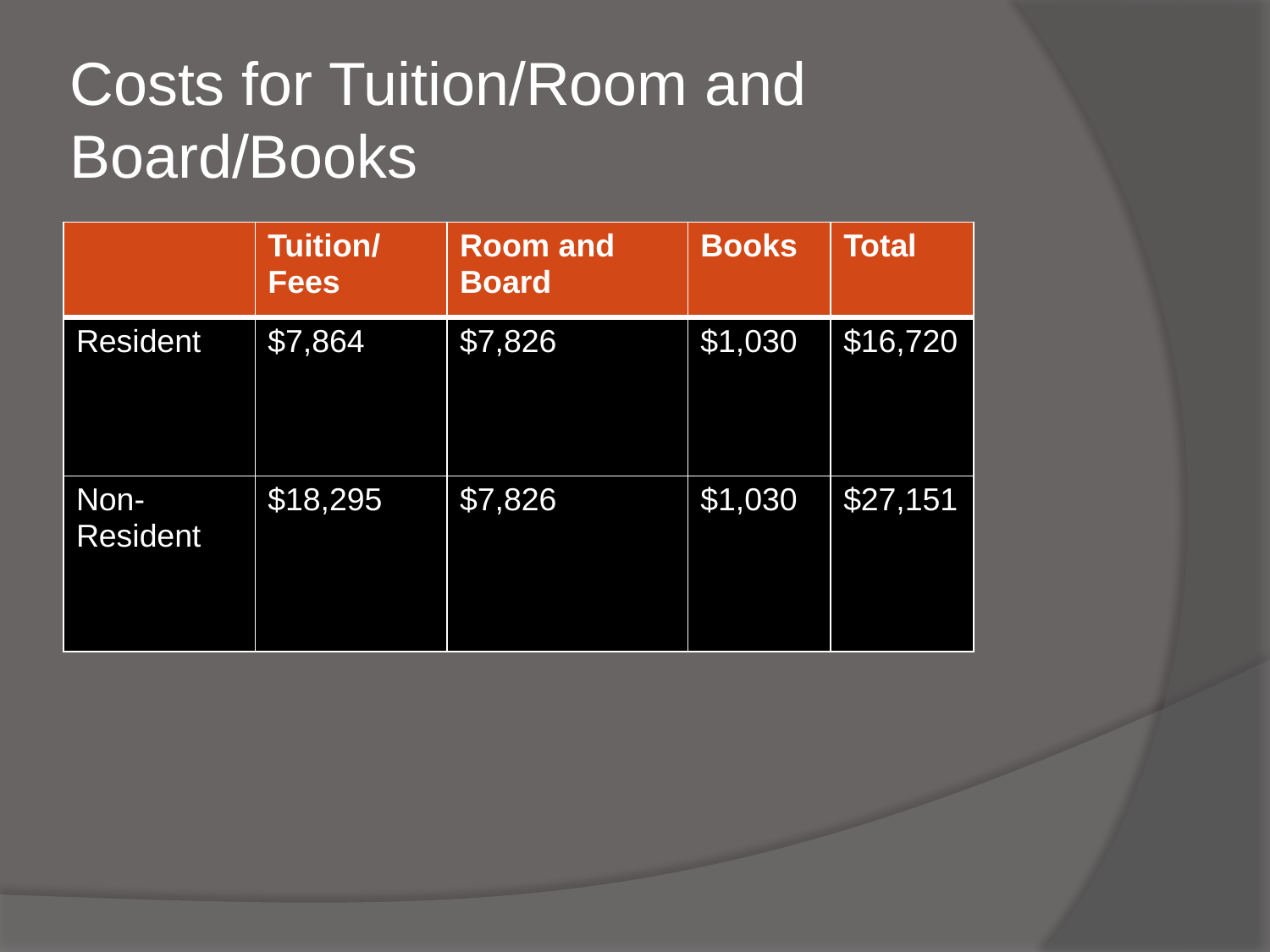

# Costs for Tuition/Room and Board/Books
|  | Tuition/ Fees | Room and Board | Books | Total |
| --- | --- | --- | --- | --- |
| Resident | $7,864 | $7,826 | $1,030 | $16,720 |
| Non-Resident | $18,295 | $7,826 | $1,030 | $27,151 |